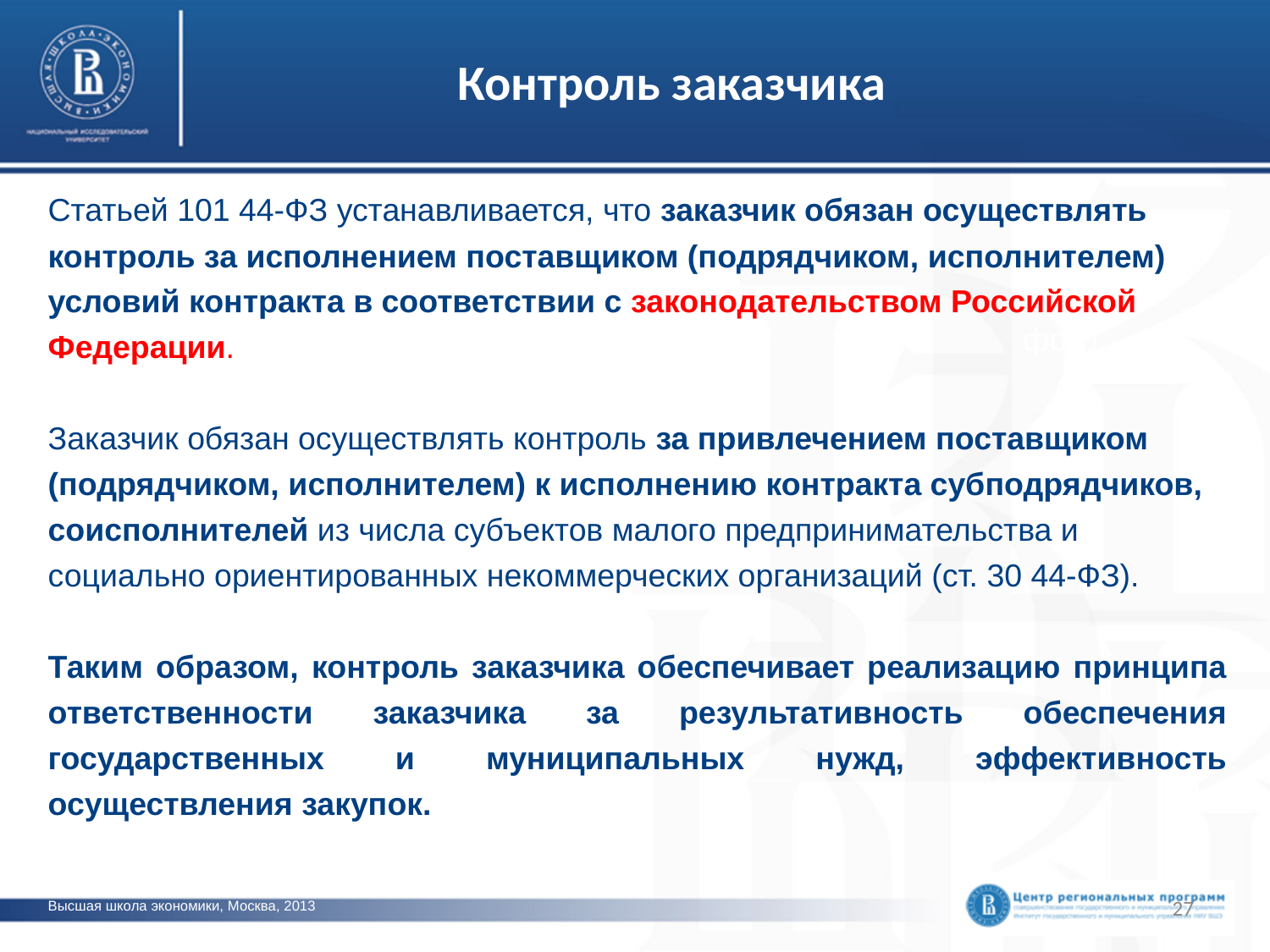

# Контроль заказчика

Статьей 101 44-ФЗ устанавливается, что заказчик обязан осуществлять контроль за исполнением поставщиком (подрядчиком, исполнителем) условий контракта в соответствии с законодательством Российской Федерации.

Заказчик обязан осуществлять контроль за привлечением поставщиком (подрядчиком, исполнителем) к исполнению контракта субподрядчиков, соисполнителей из числа субъектов малого предпринимательства и социально ориентированных некоммерческих организаций (ст. 30 44-ФЗ).

Таким образом, контроль заказчика обеспечивает реализацию принципа ответственности заказчика за результативность обеспечения государственных и муниципальных нужд, эффективность осуществления закупок.
фото
27
Высшая школа экономики, Москва, 2013